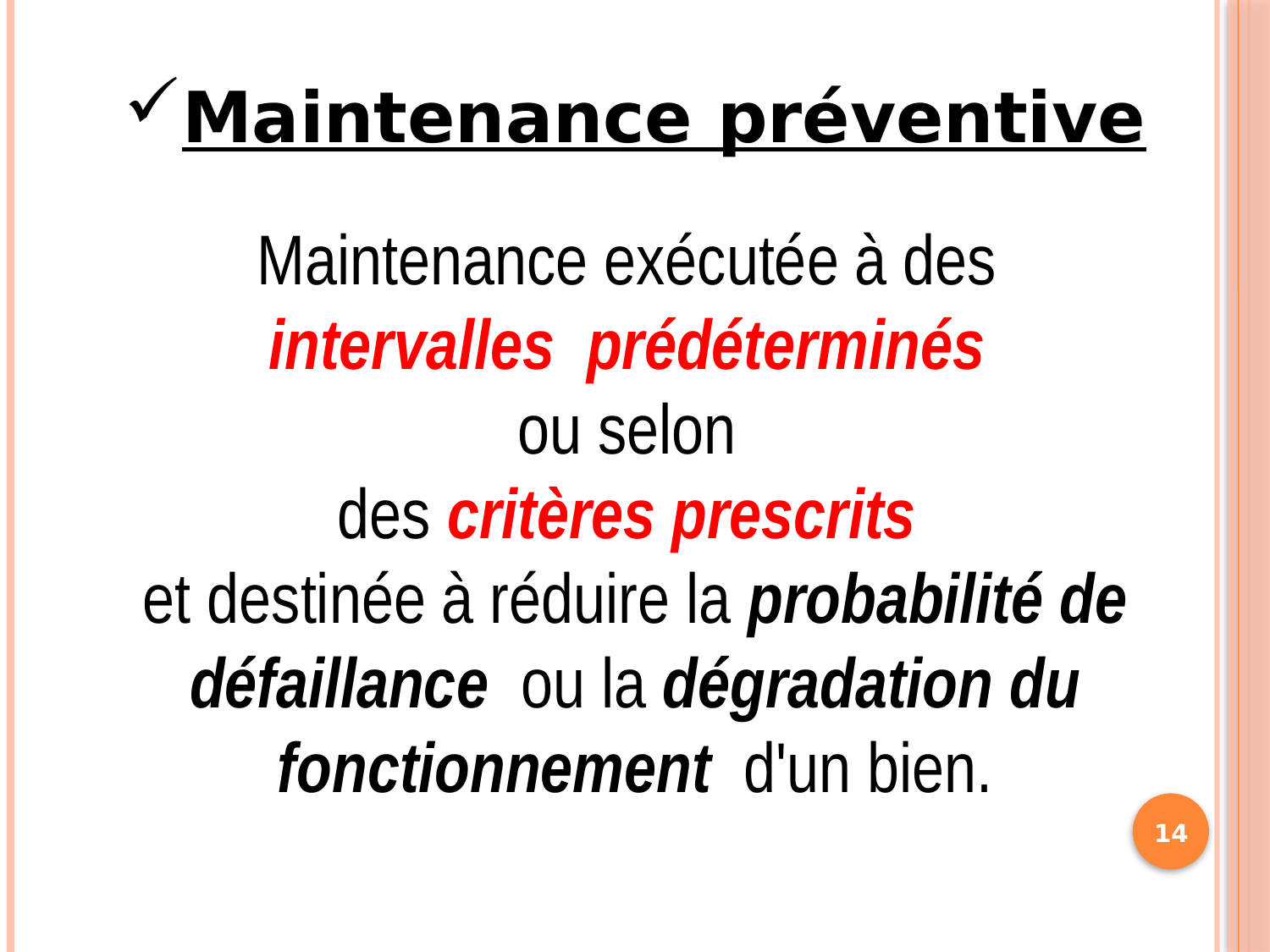

Maintenance préventive
Maintenance exécutée à des
intervalles  prédéterminés
ou selon
des critères prescrits
et destinée à réduire la probabilité de défaillance  ou la dégradation du fonctionnement  d'un bien.
14